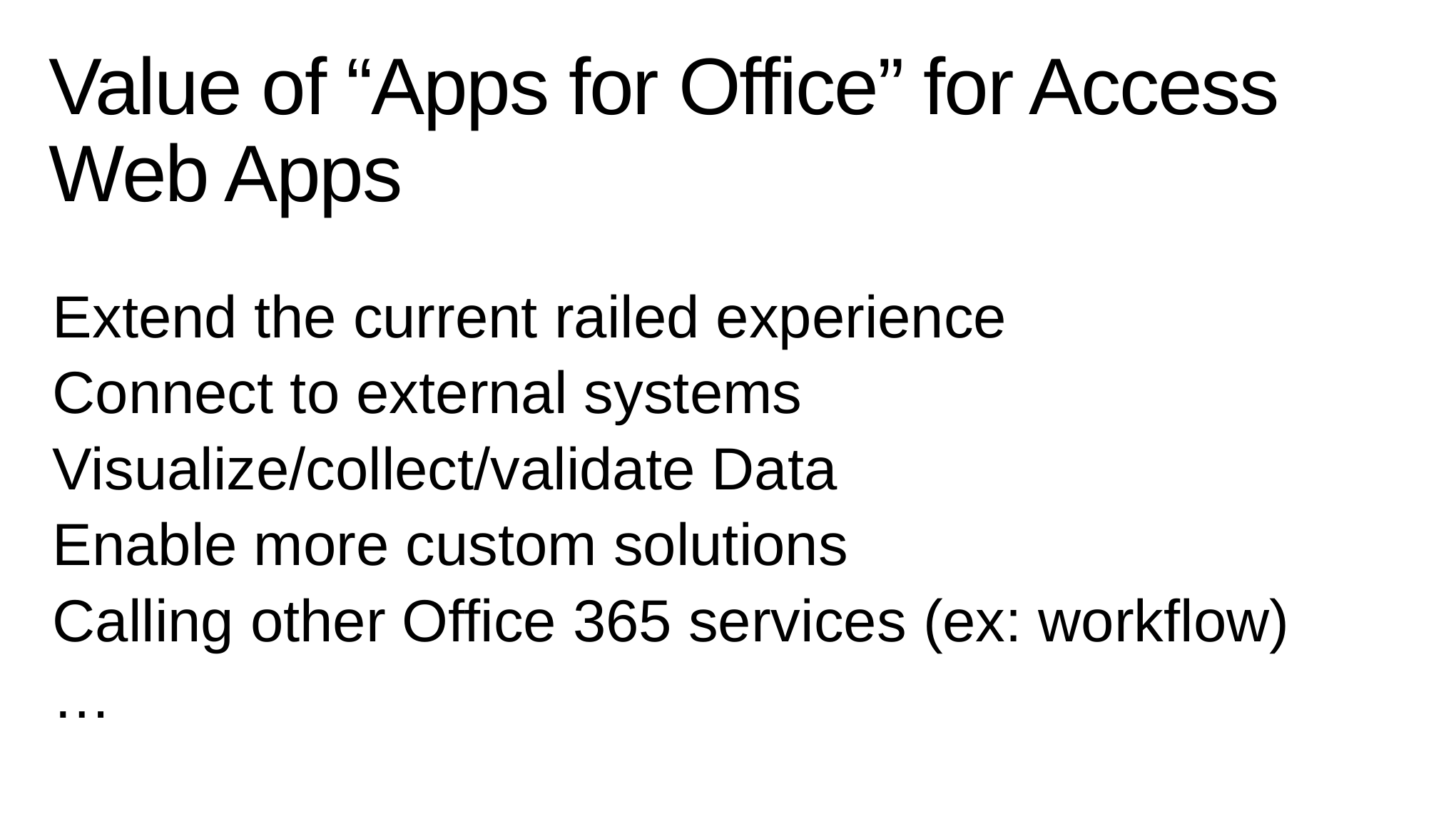

# Value of “Apps for Office” for Access Web Apps
Extend the current railed experience
Connect to external systems
Visualize/collect/validate Data
Enable more custom solutions
Calling other Office 365 services (ex: workflow)
…